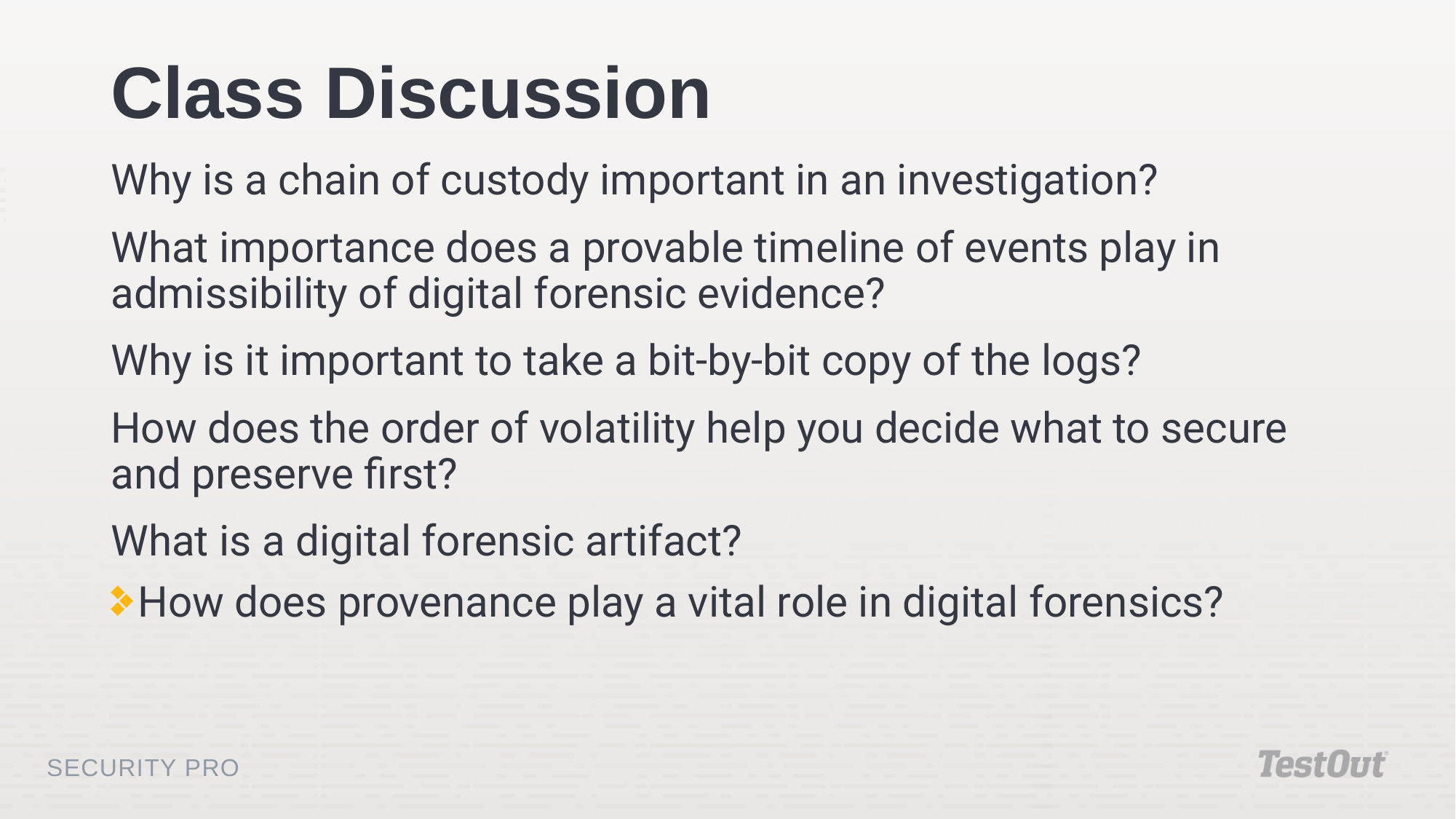

# Class Discussion
Why is a chain of custody important in an investigation?
What importance does a provable timeline of events play in admissibility of digital forensic evidence?
Why is it important to take a bit-by-bit copy of the logs?
How does the order of volatility help you decide what to secure and preserve first?
What is a digital forensic artifact?
How does provenance play a vital role in digital forensics?
Security Pro